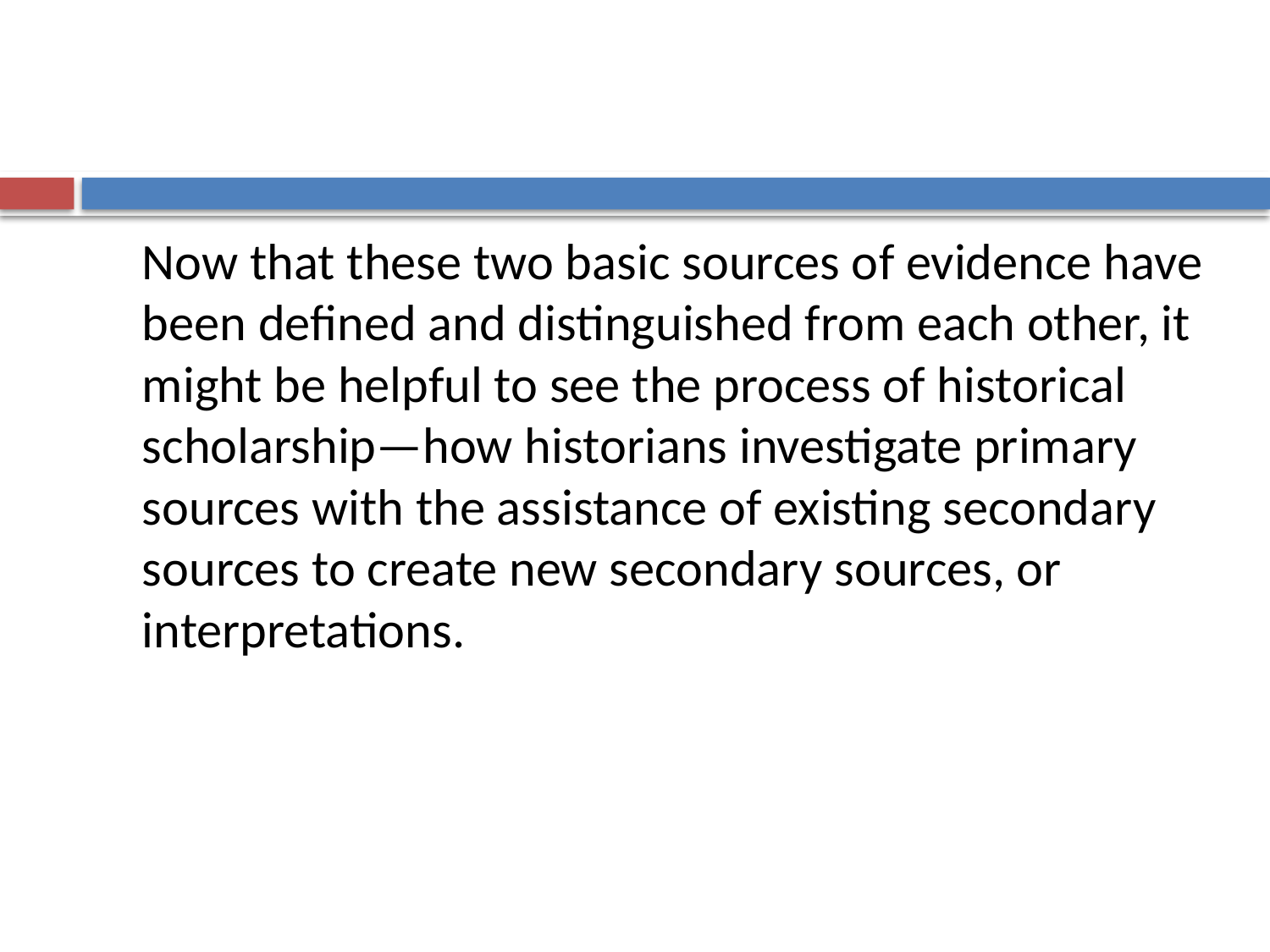

#
	Now that these two basic sources of evidence have been defined and distinguished from each other, it might be helpful to see the process of historical scholarship—how historians investigate primary sources with the assistance of existing secondary sources to create new secondary sources, or interpretations.